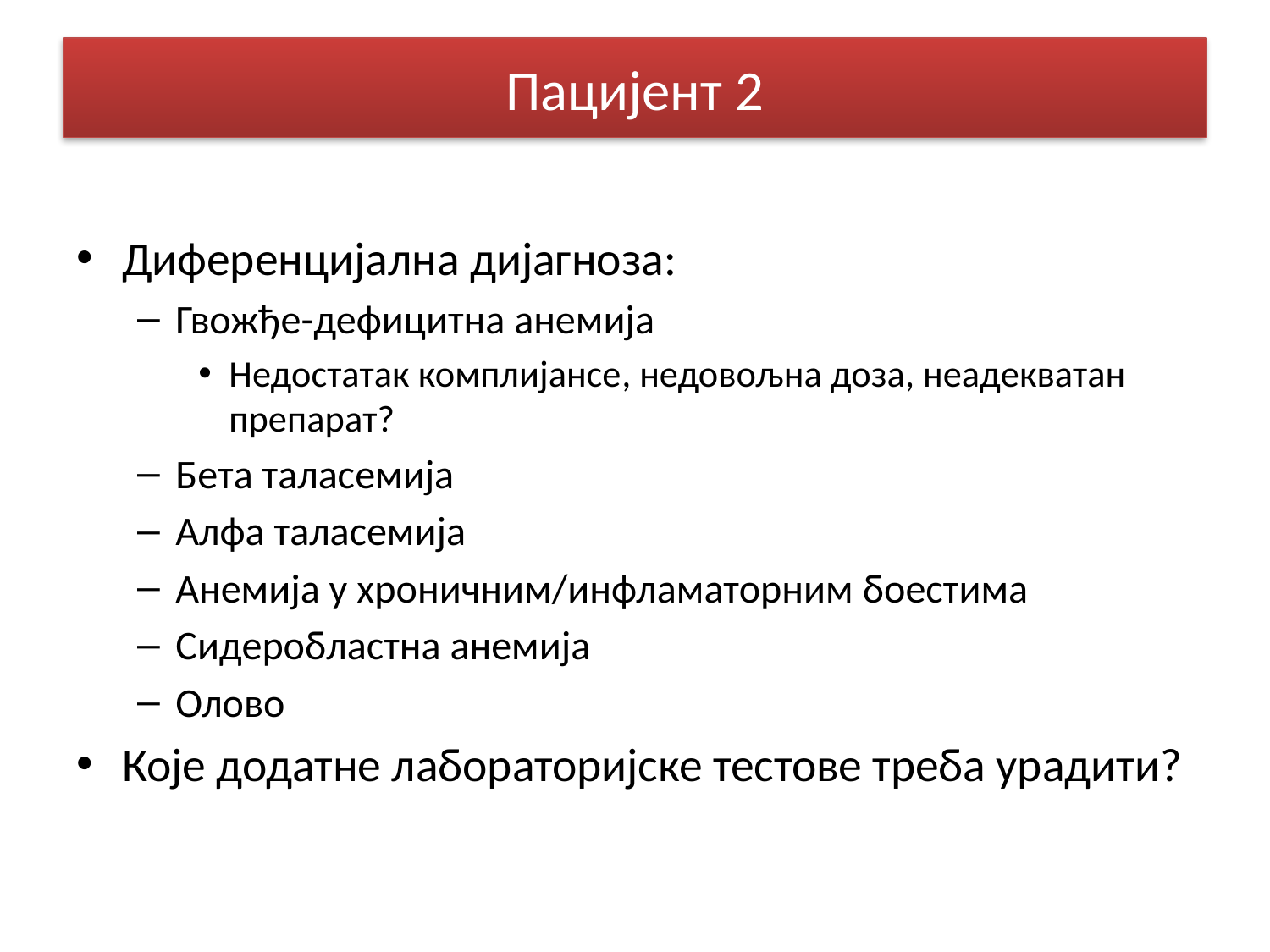

# Case A
Пацијент 2
Диференцијална дијагноза:
Гвожђе-дефицитна анемија
Недостатак комплијансе, недовољна доза, неадекватан препарат?
Бета таласемија
Алфа таласемија
Анемија у хроничним/инфламаторним боестима
Сидеробластна анемија
Олово
Које додатне лабораторијске тестове треба урадити?